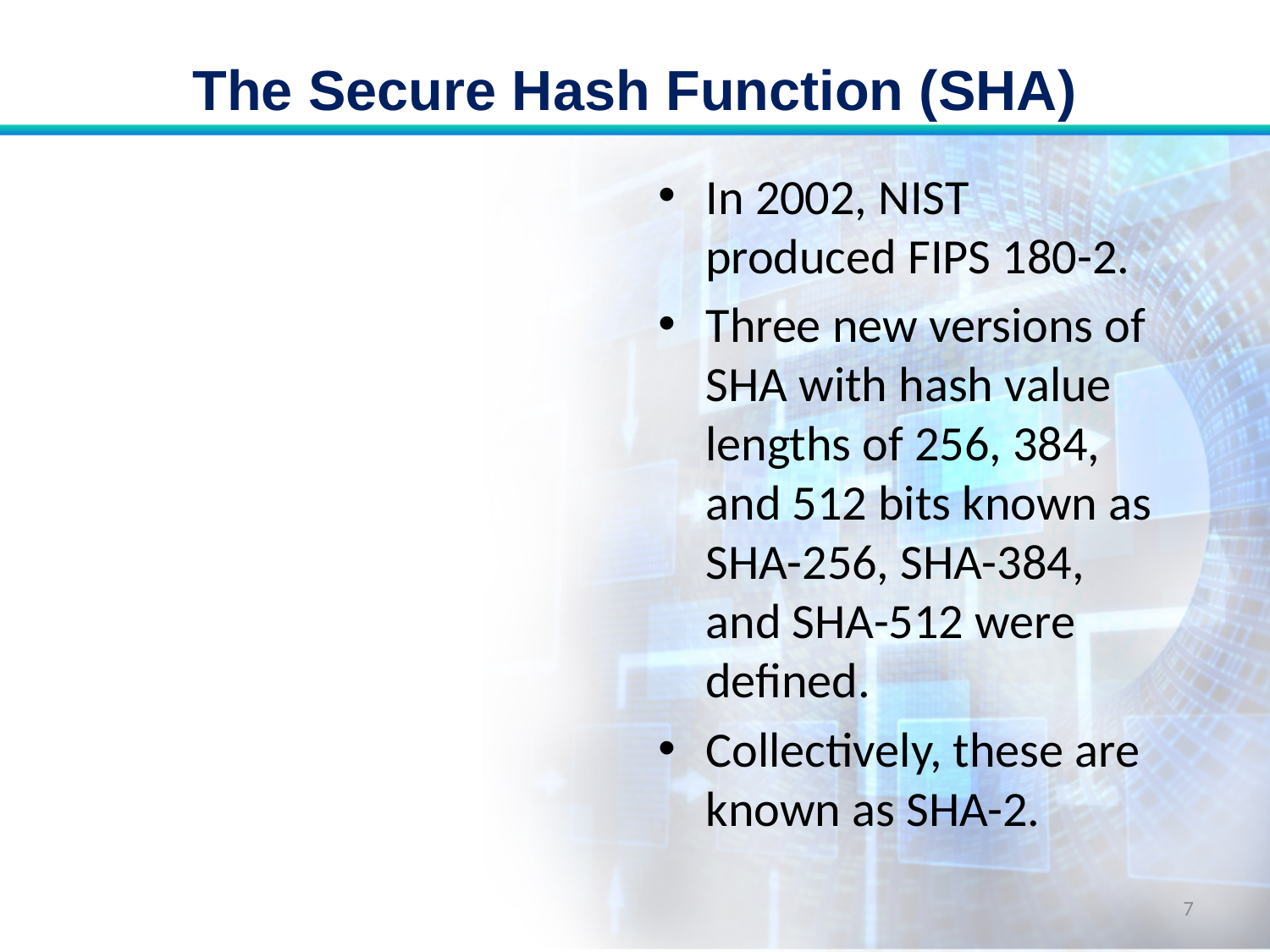

# The Secure Hash Function (SHA)
In 2002, NIST produced FIPS 180-2.
Three new versions of SHA with hash value lengths of 256, 384, and 512 bits known as SHA-256, SHA-384, and SHA-512 were defined.
Collectively, these are known as SHA-2.
7